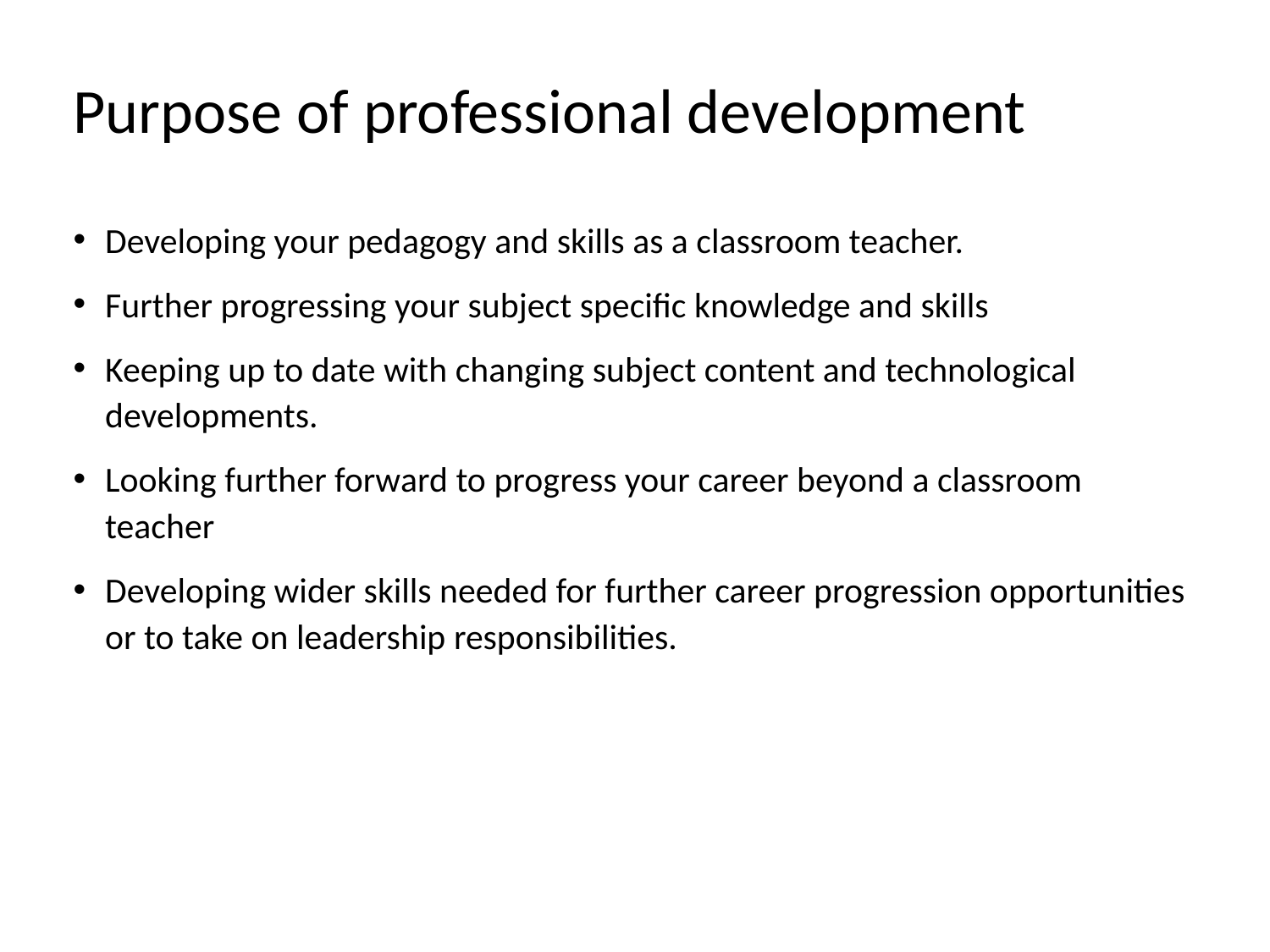

# Purpose of professional development
Developing your pedagogy and skills as a classroom teacher.
Further progressing your subject specific knowledge and skills
Keeping up to date with changing subject content and technological developments.
Looking further forward to progress your career beyond a classroom teacher
Developing wider skills needed for further career progression opportunities or to take on leadership responsibilities.